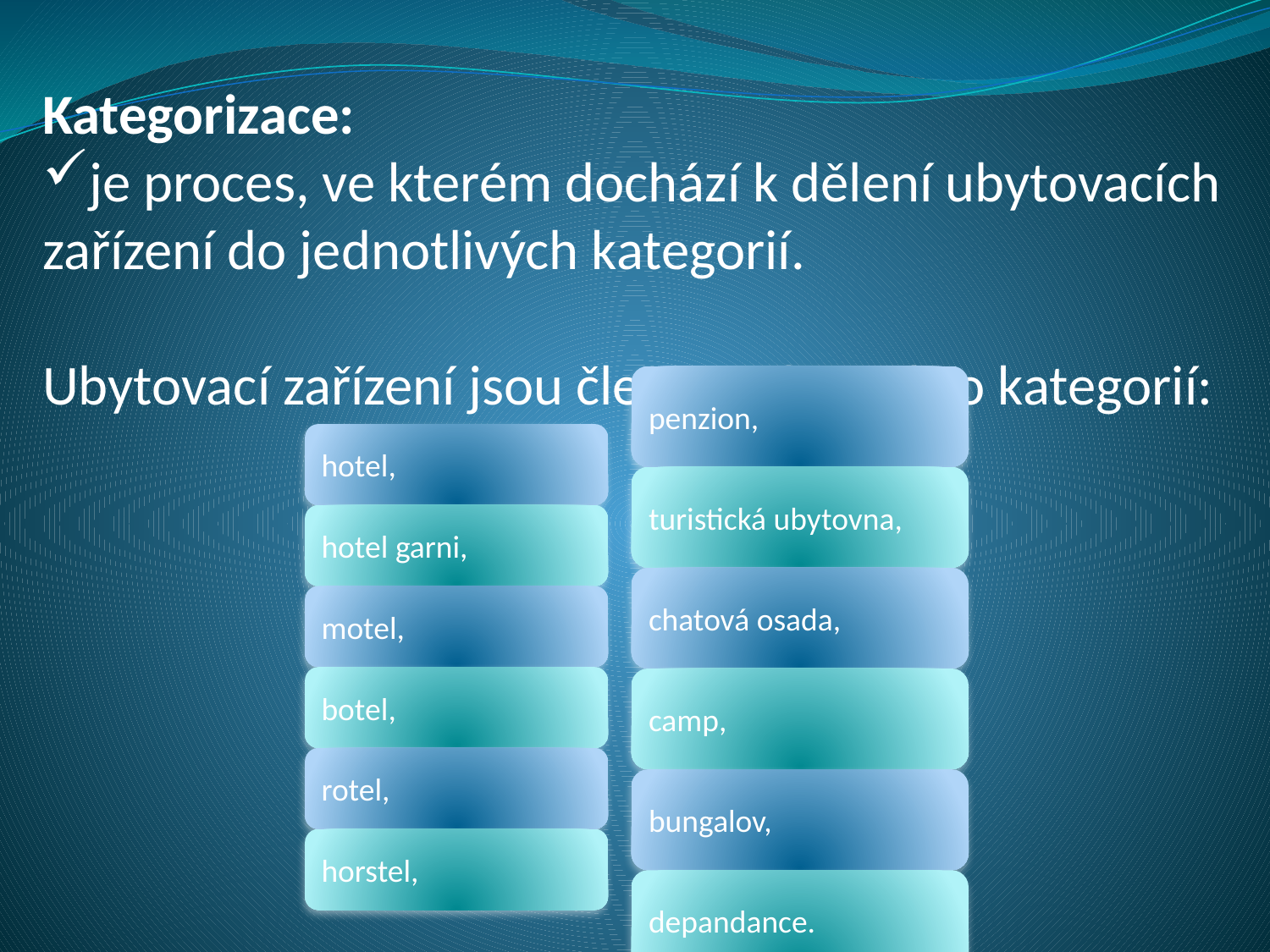

Kategorizace:
je proces, ve kterém dochází k dělení ubytovacích zařízení do jednotlivých kategorií.

Ubytovací zařízení jsou členěny do těchto kategorií:
penzion,
chatová osada,
camp,
turistická ubytovna,
bungalov,
depandance.
hotel,
hotel garni,
motel,
botel,
rotel,
horstel,